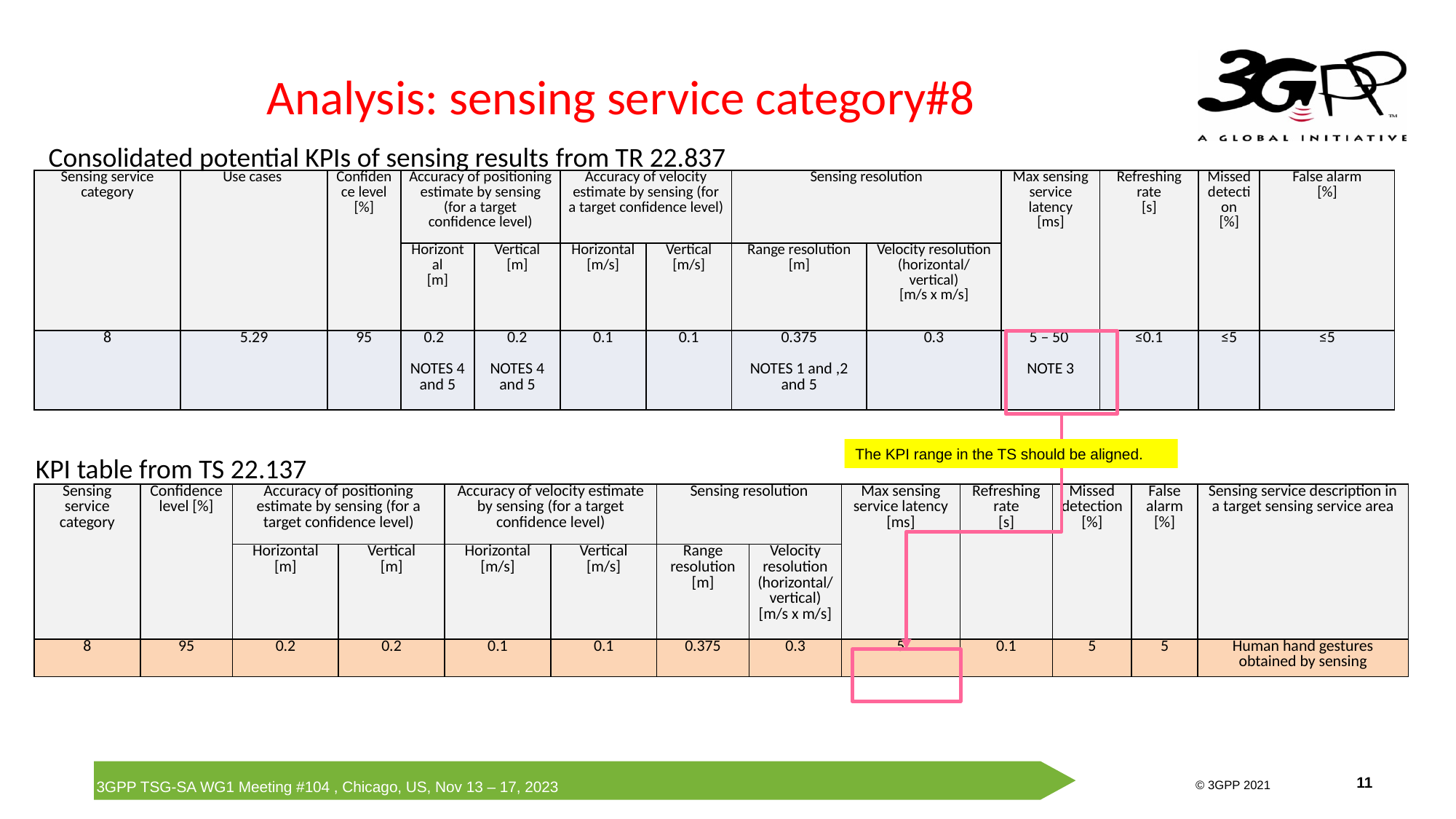

# Analysis: sensing service category#8
Consolidated potential KPIs of sensing results from TR 22.837
| Sensing service category | Use cases | Confidence level [%] | Accuracy of positioning estimate by sensing (for a target confidence level) |  | Accuracy of velocity estimate by sensing (for a target confidence level) |  | Sensing resolution |  | Max sensing service latency [ms] | Refreshing rate [s] | Missed detection [%] | False alarm [%] |
| --- | --- | --- | --- | --- | --- | --- | --- | --- | --- | --- | --- | --- |
|  |  |  | Horizontal [m] | Vertical [m] | Horizontal [m/s] | Vertical [m/s] | Range resolution [m] | Velocity resolution (horizontal/ vertical) [m/s x m/s] |  |  |  |  |
| 8 | 5.29 | 95 | 0.2   NOTES 4 and 5 | 0.2   NOTES 4 and 5 | 0.1 | 0.1 | 0.375   NOTES 1 and ,2 and 5 | 0.3 | 5 – 50   NOTE 3 | ≤0.1 | ≤5 | ≤5 |

The KPI range in the TS should be aligned.
KPI table from TS 22.137
| Sensing service category | Confidence level [%] | Accuracy of positioning estimate by sensing (for a target confidence level) |  | Accuracy of velocity estimate by sensing (for a target confidence level) |  | Sensing resolution |  | Max sensing service latency [ms] | Refreshing rate [s] | Missed detection [%] | False alarm [%] | Sensing service description in a target sensing service area |
| --- | --- | --- | --- | --- | --- | --- | --- | --- | --- | --- | --- | --- |
|  |  | Horizontal [m] | Vertical [m] | Horizontal [m/s] | Vertical [m/s] | Range resolution [m] | Velocity resolution (horizontal/ vertical) [m/s x m/s] |  |  |  |  |  |
| 8 | 95 | 0.2 | 0.2 | 0.1 | 0.1 | 0.375 | 0.3 | 5 | 0.1 | 5 | 5 | Human hand gestures obtained by sensing |